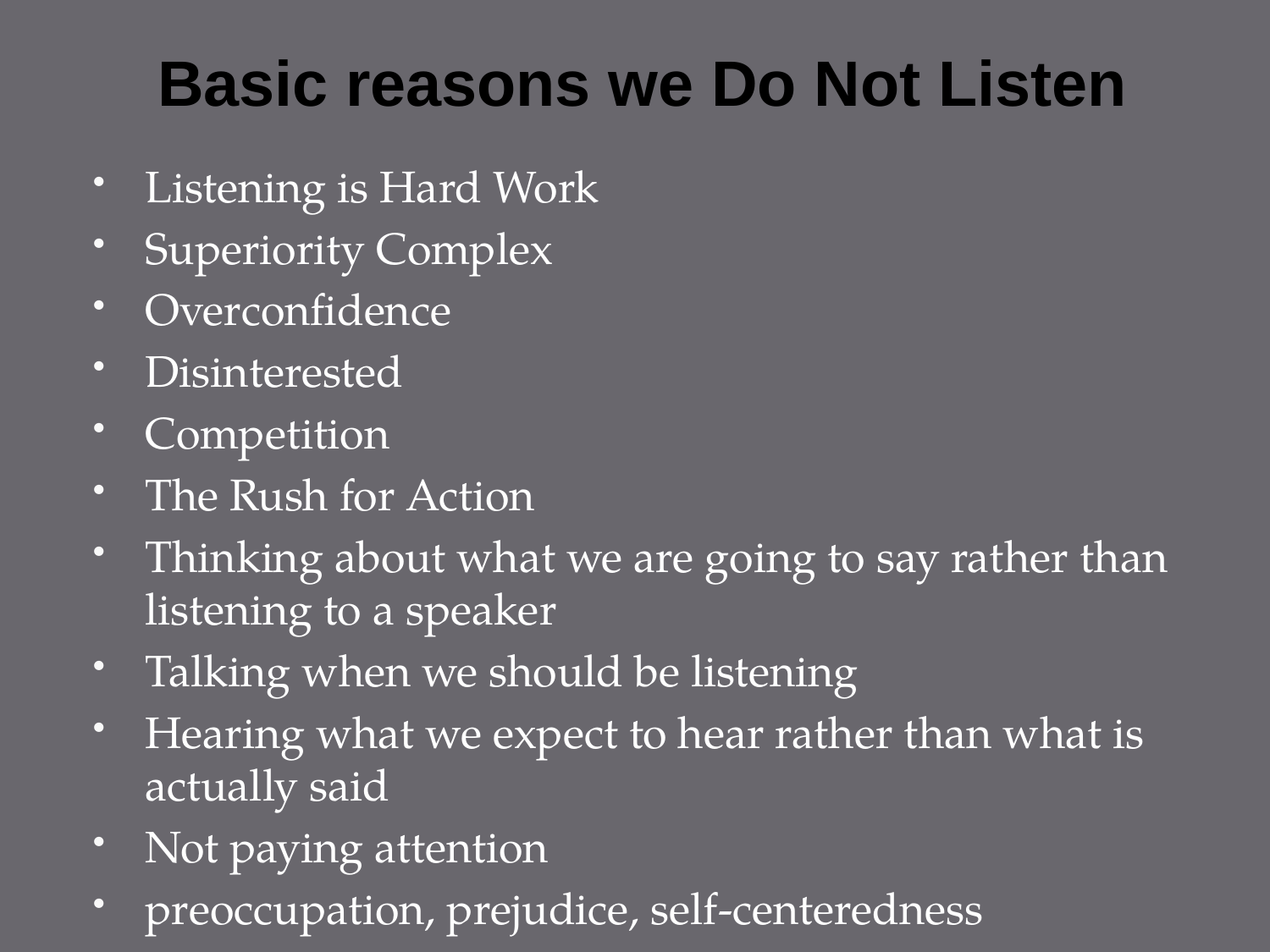

# Basic reasons we Do Not Listen
Listening is Hard Work
Superiority Complex
Overconfidence
Disinterested
Competition
The Rush for Action
Thinking about what we are going to say rather than listening to a speaker
Talking when we should be listening
Hearing what we expect to hear rather than what is actually said
Not paying attention
preoccupation, prejudice, self-centeredness